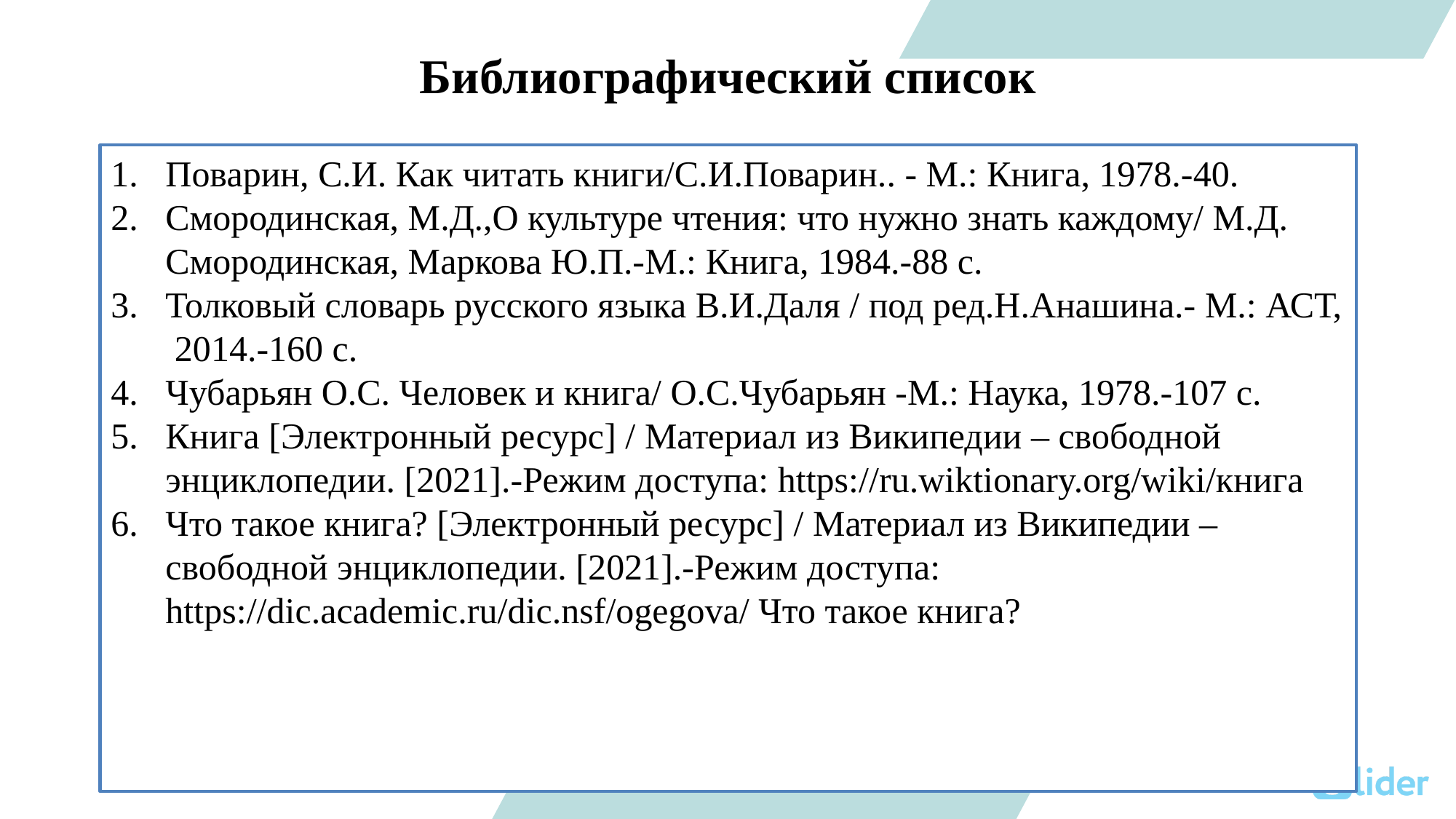

# Библиографический список
Поварин, С.И. Как читать книги/С.И.Поварин.. - М.: Книга, 1978.-40.
Смородинская, М.Д.,О культуре чтения: что нужно знать каждому/ М.Д. Смородинская, Маркова Ю.П.-М.: Книга, 1984.-88 с.
Толковый словарь русского языка В.И.Даля / под ред.Н.Анашина.- М.: АСТ,  2014.-160 с.
Чубарьян О.С. Человек и книга/ О.С.Чубарьян -М.: Наука, 1978.-107 с.
Книга [Электронный ресурс] / Материал из Википедии – свободной энциклопедии. [2021].-Режим доступа: https://ru.wiktionary.org/wiki/книга
Что такое книга? [Электронный ресурс] / Материал из Википедии – свободной энциклопедии. [2021].-Режим доступа: https://dic.academic.ru/dic.nsf/ogegova/ Что такое книга?